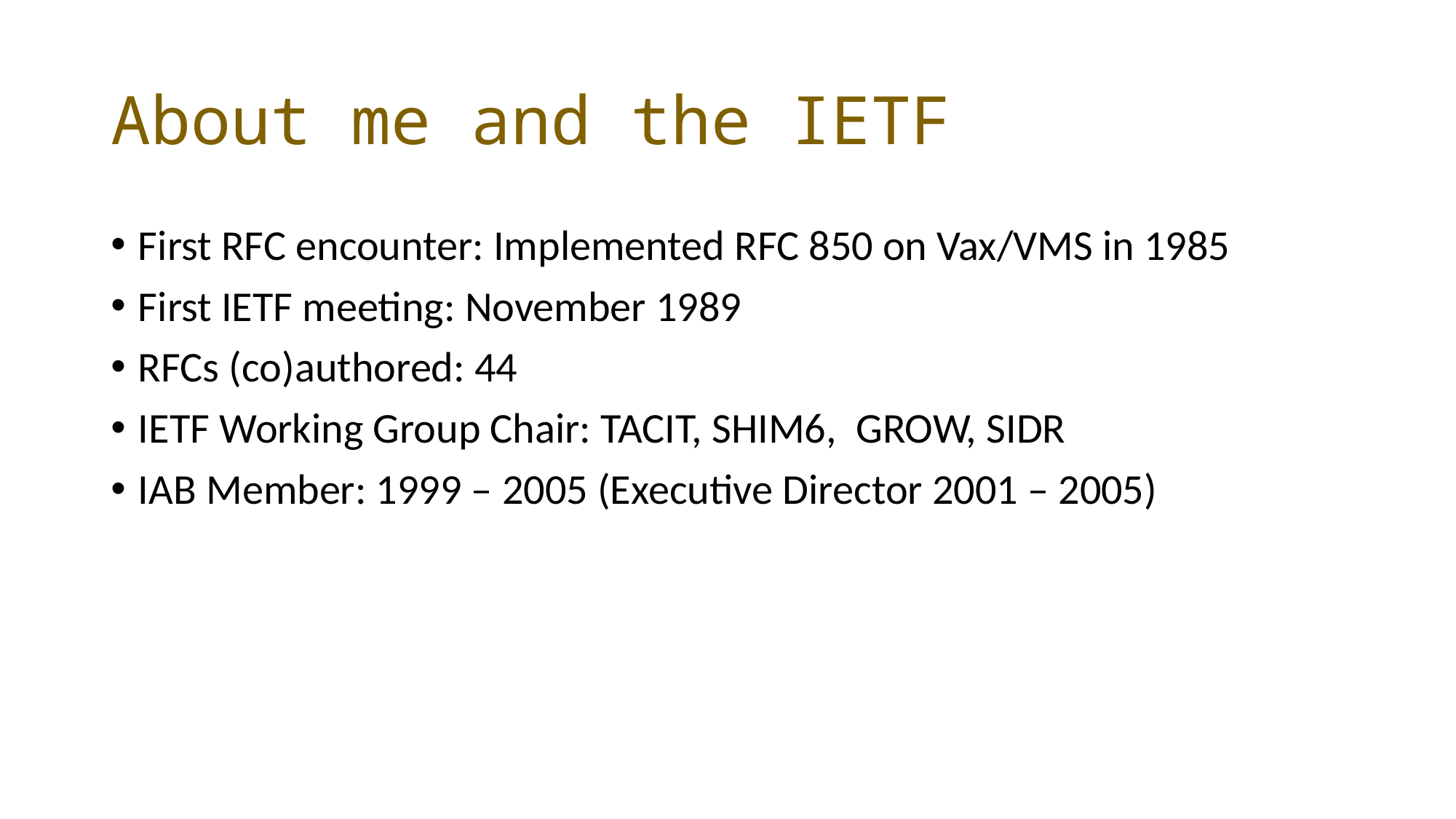

# About me and the IETF
First RFC encounter: Implemented RFC 850 on Vax/VMS in 1985
First IETF meeting: November 1989
RFCs (co)authored: 44
IETF Working Group Chair: TACIT, SHIM6,  GROW, SIDR
IAB Member: 1999 – 2005 (Executive Director 2001 – 2005)